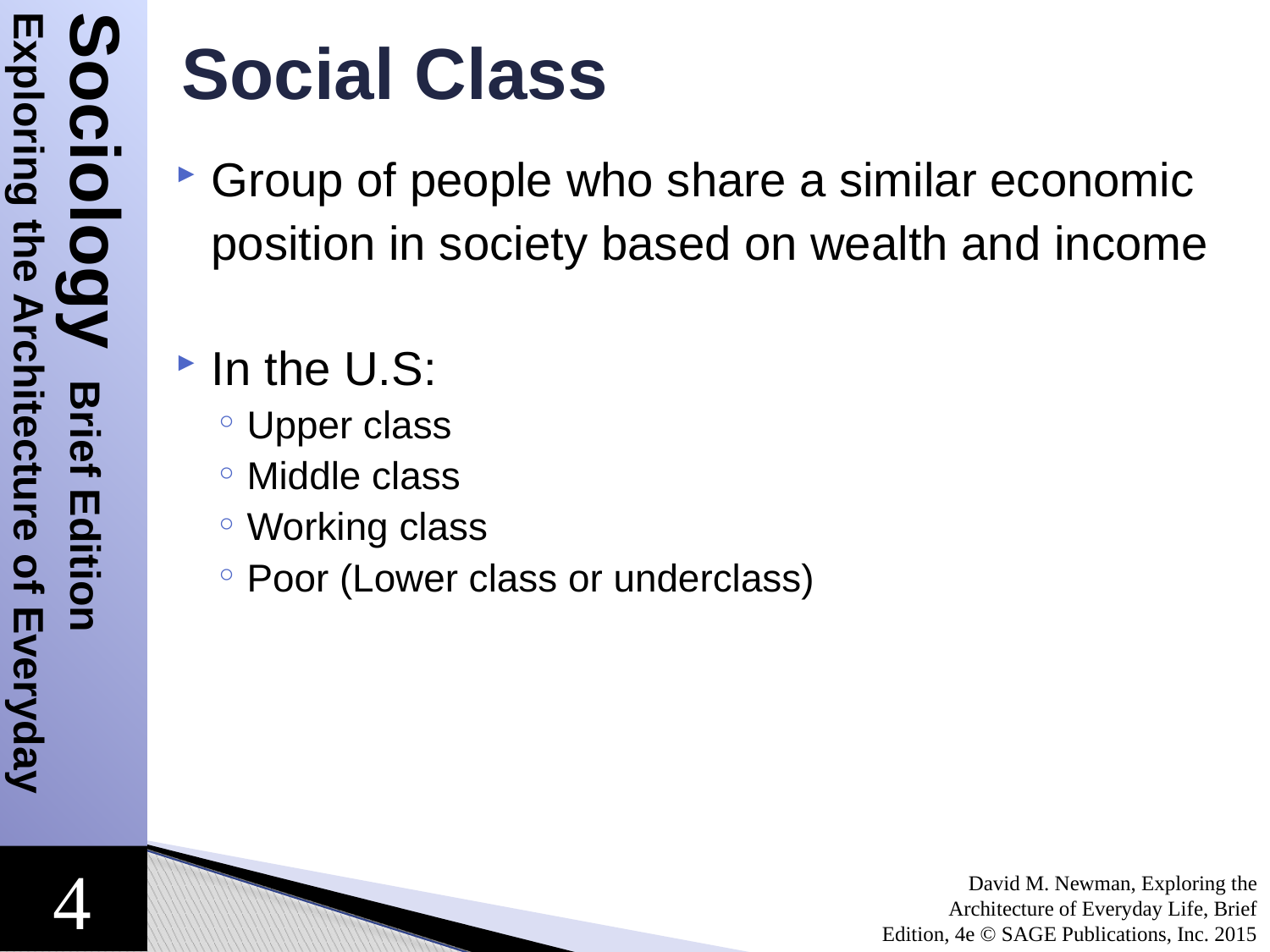

Social Class
Group of people who share a similar economic position in society based on wealth and income

In the U.S:
Upper class
Middle class
Working class
Poor (Lower class or underclass)
David M. Newman, Exploring the Architecture of Everyday Life, Brief Edition, 4e © SAGE Publications, Inc. 2015